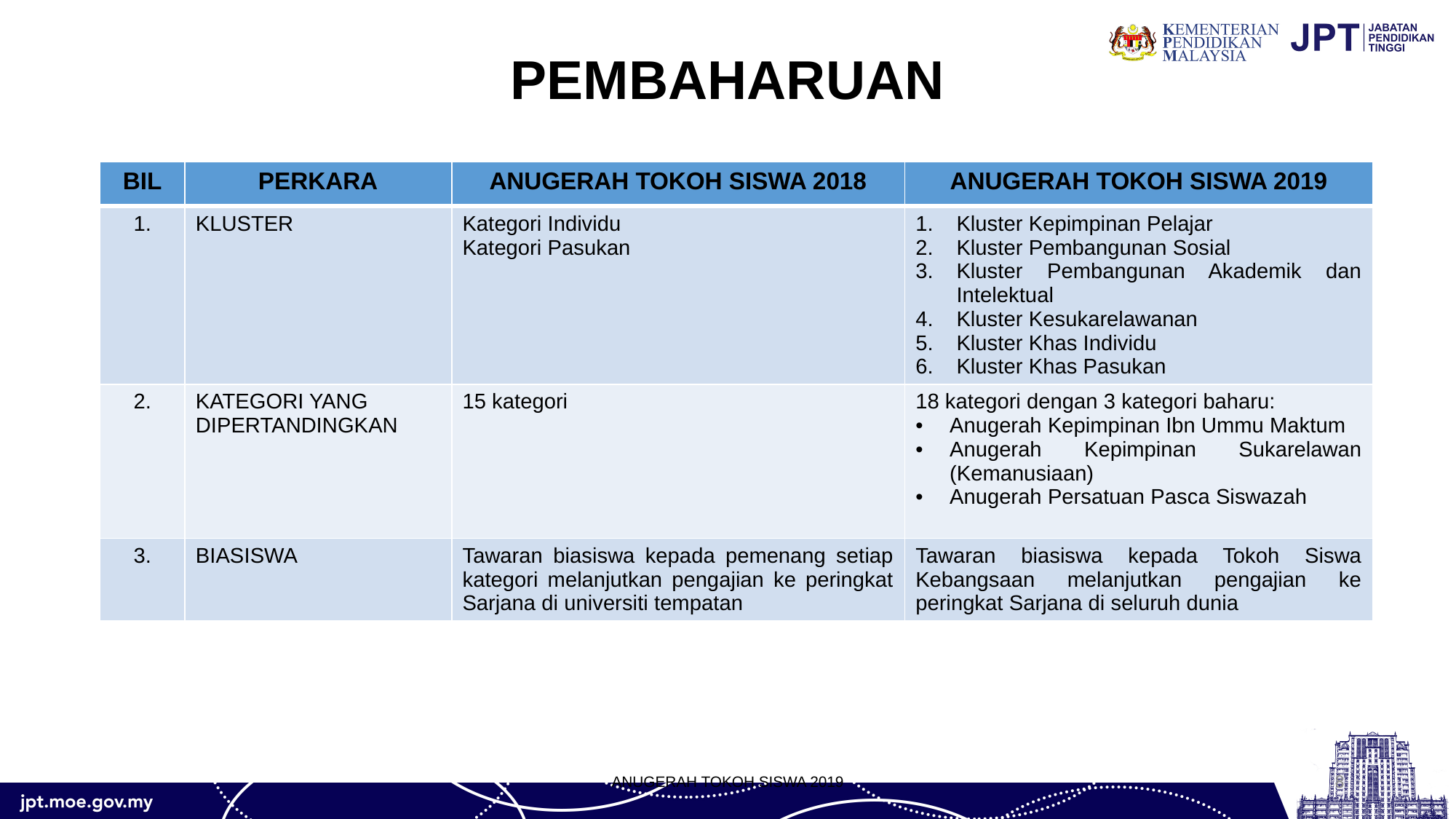

# PEMBAHARUAN
| BIL | PERKARA | ANUGERAH TOKOH SISWA 2018 | ANUGERAH TOKOH SISWA 2019 |
| --- | --- | --- | --- |
| 1. | KLUSTER | Kategori Individu Kategori Pasukan | Kluster Kepimpinan Pelajar Kluster Pembangunan Sosial Kluster Pembangunan Akademik dan Intelektual Kluster Kesukarelawanan Kluster Khas Individu Kluster Khas Pasukan |
| 2. | KATEGORI YANG DIPERTANDINGKAN | 15 kategori | 18 kategori dengan 3 kategori baharu: Anugerah Kepimpinan Ibn Ummu Maktum Anugerah Kepimpinan Sukarelawan (Kemanusiaan) Anugerah Persatuan Pasca Siswazah |
| 3. | BIASISWA | Tawaran biasiswa kepada pemenang setiap kategori melanjutkan pengajian ke peringkat Sarjana di universiti tempatan | Tawaran biasiswa kepada Tokoh Siswa Kebangsaan melanjutkan pengajian ke peringkat Sarjana di seluruh dunia |
ANUGERAH TOKOH SISWA 2019
8